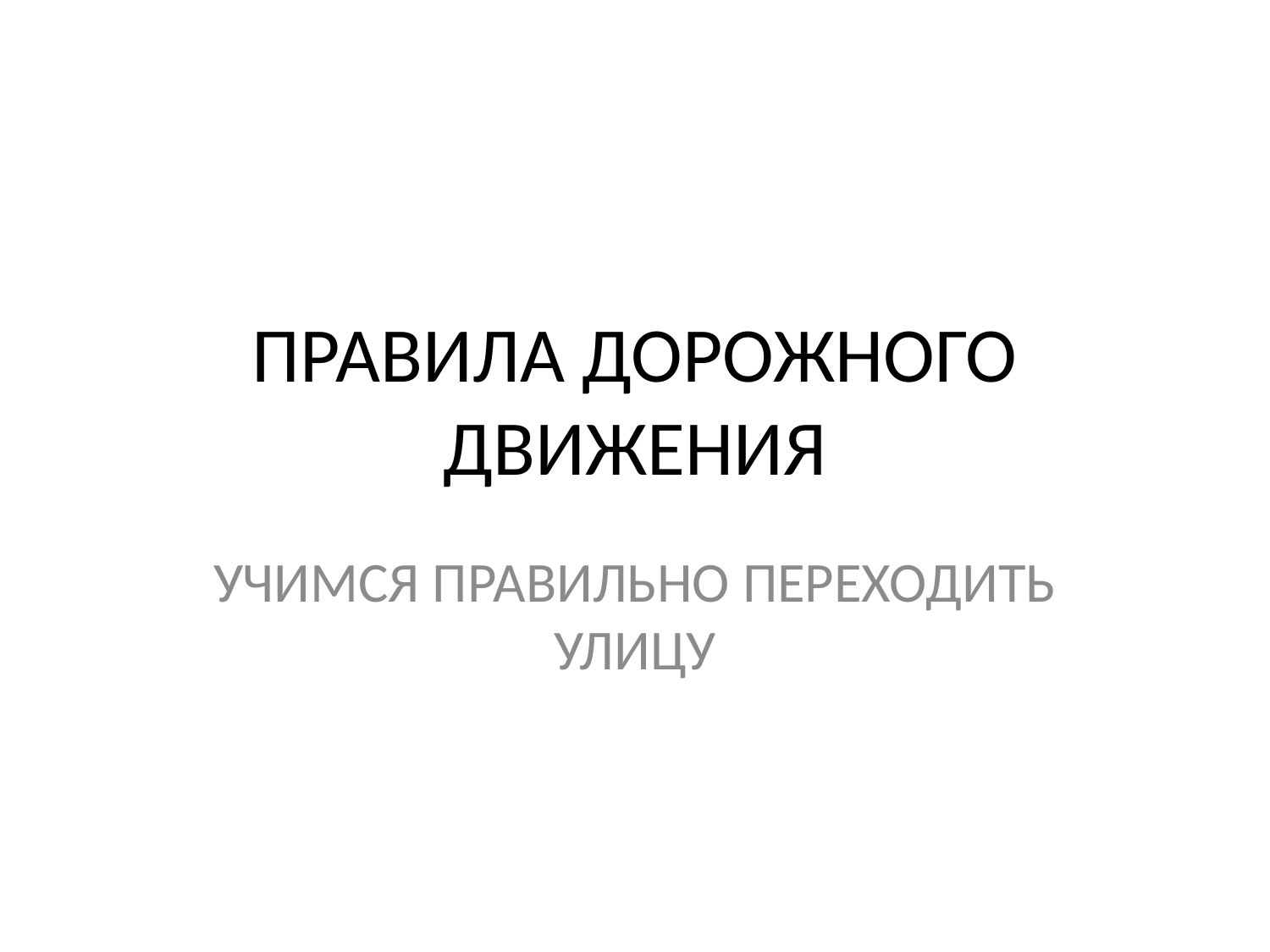

# ПРАВИЛА ДОРОЖНОГО ДВИЖЕНИЯ
УЧИМСЯ ПРАВИЛЬНО ПЕРЕХОДИТЬ УЛИЦУ